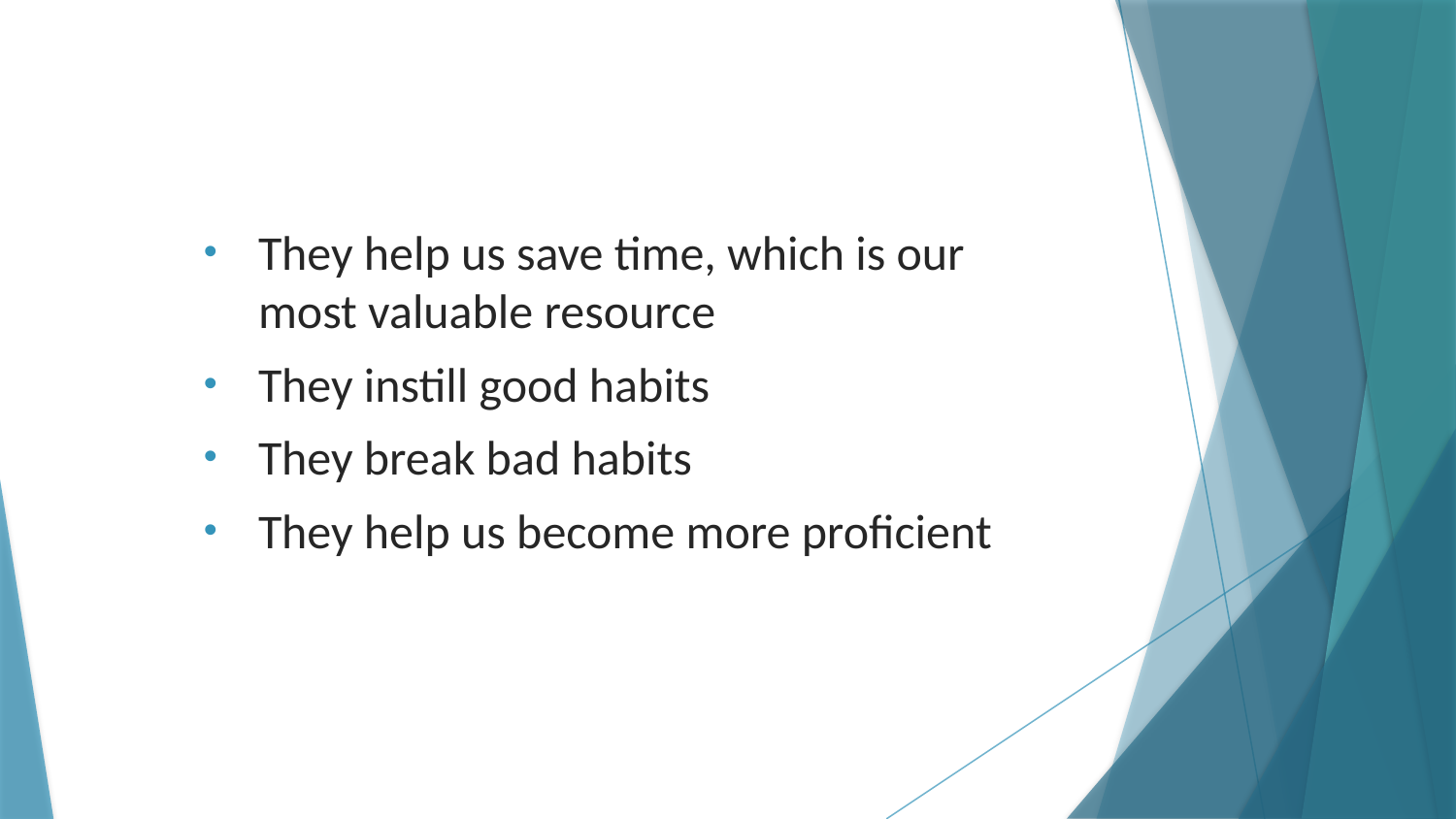

They help us save time, which is our most valuable resource
They instill good habits
They break bad habits
They help us become more proficient